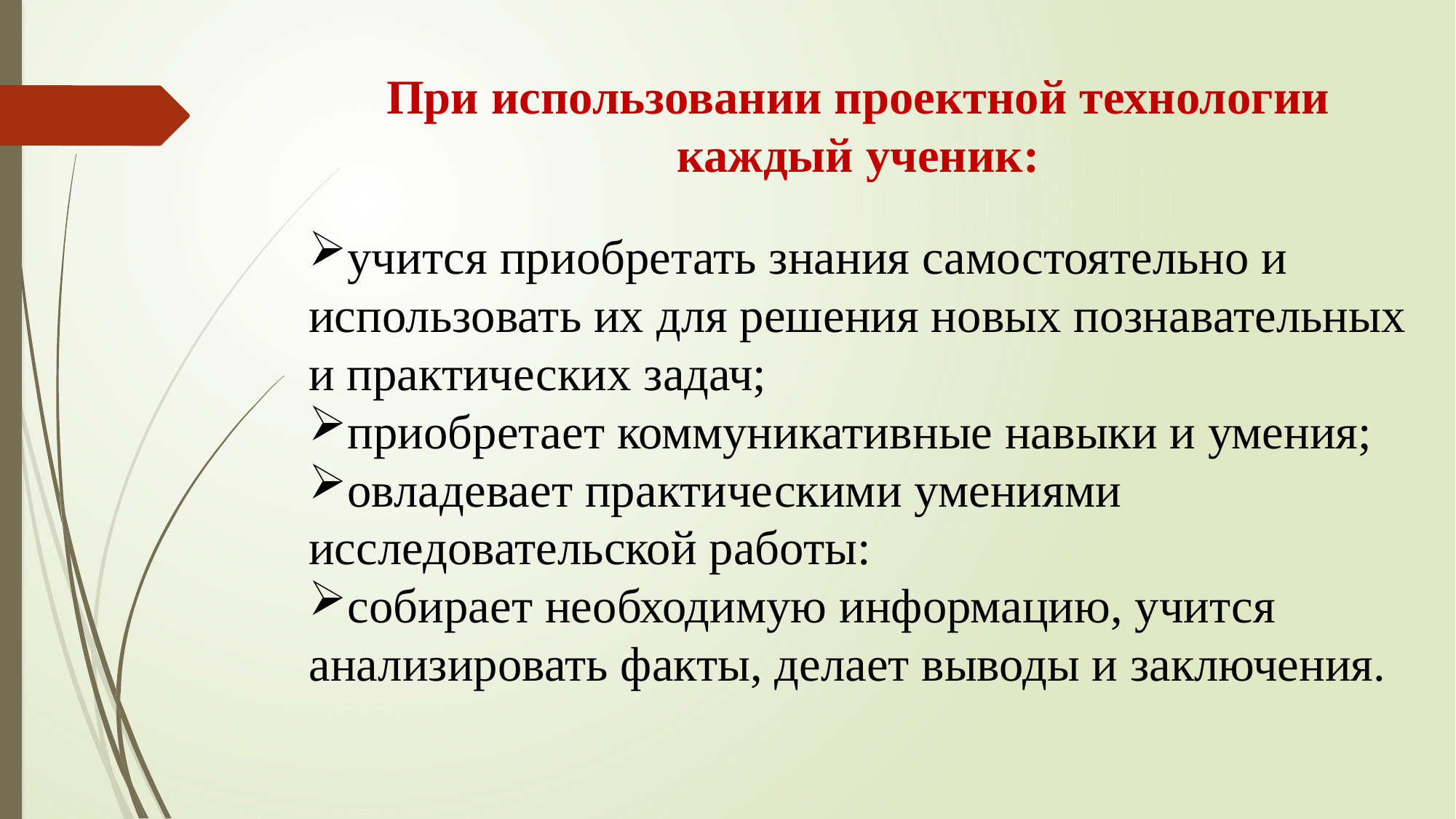

При использовании проектной технологии каждый ученик:

учится приобретать знания самостоятельно и использовать их для решения новых познавательных и практических задач;
приобретает коммуникативные навыки и умения;
овладевает практическими умениями исследовательской работы:
собирает необходимую информацию, учится анализировать факты, делает выводы и заключения.